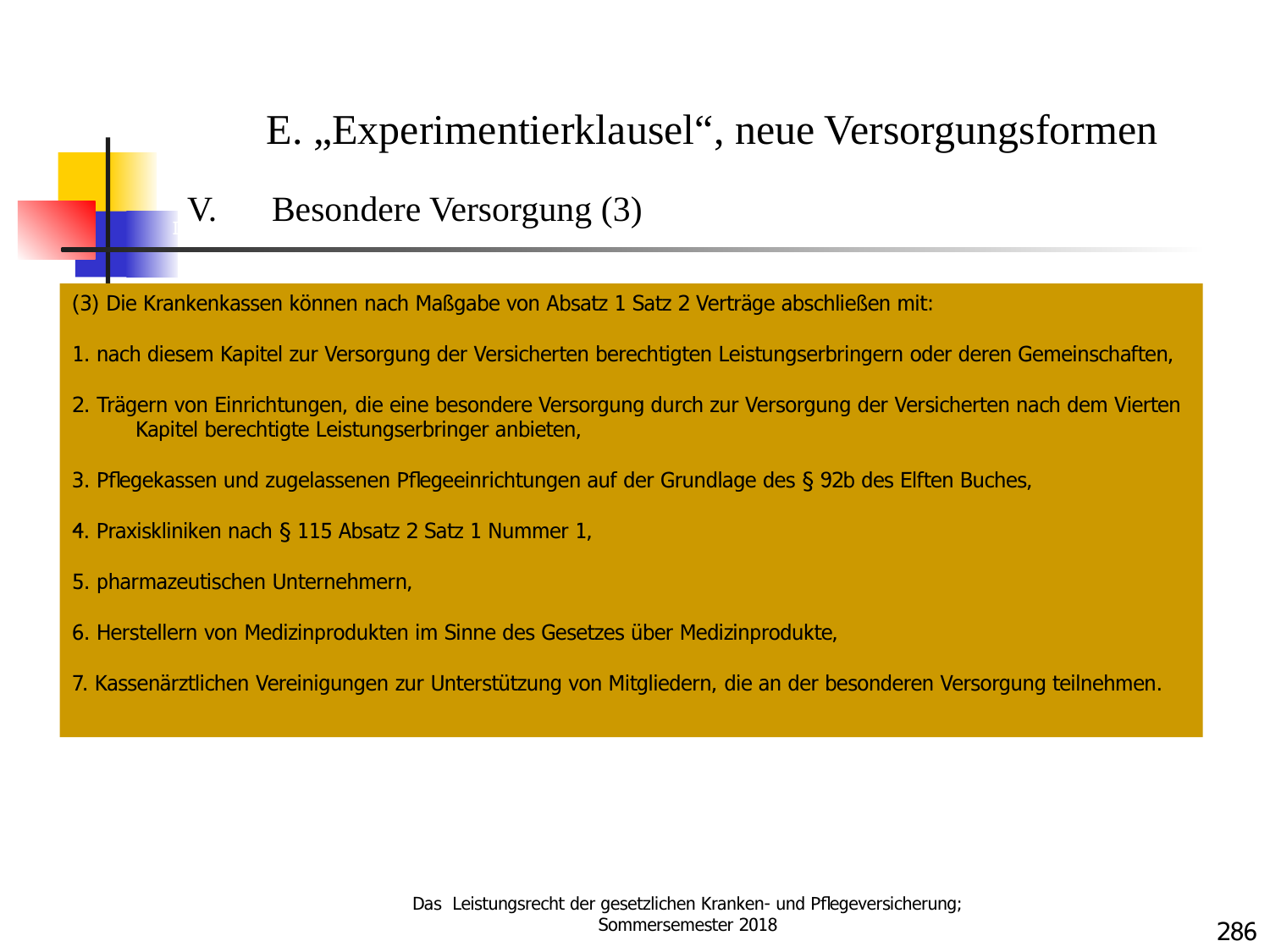

IV 2
E. „Experimentierklausel“, neue Versorgungsformen

Besondere Versorgung (3)
(3) Die Krankenkassen können nach Maßgabe von Absatz 1 Satz 2 Verträge abschließen mit:

1. nach diesem Kapitel zur Versorgung der Versicherten berechtigten Leistungserbringern oder deren Gemeinschaften,

2. Trägern von Einrichtungen, die eine besondere Versorgung durch zur Versorgung der Versicherten nach dem Vierten Kapitel berechtigte Leistungserbringer anbieten,

3. Pflegekassen und zugelassenen Pflegeeinrichtungen auf der Grundlage des § 92b des Elften Buches,

4. Praxiskliniken nach § 115 Absatz 2 Satz 1 Nummer 1,

5. pharmazeutischen Unternehmern,

6. Herstellern von Medizinprodukten im Sinne des Gesetzes über Medizinprodukte,

7. Kassenärztlichen Vereinigungen zur Unterstützung von Mitgliedern, die an der besonderen Versorgung teilnehmen.

Krankheit
Das  Leistungsrecht der gesetzlichen Kranken- und Pflegeversicherung; Sommersemester 2018
286